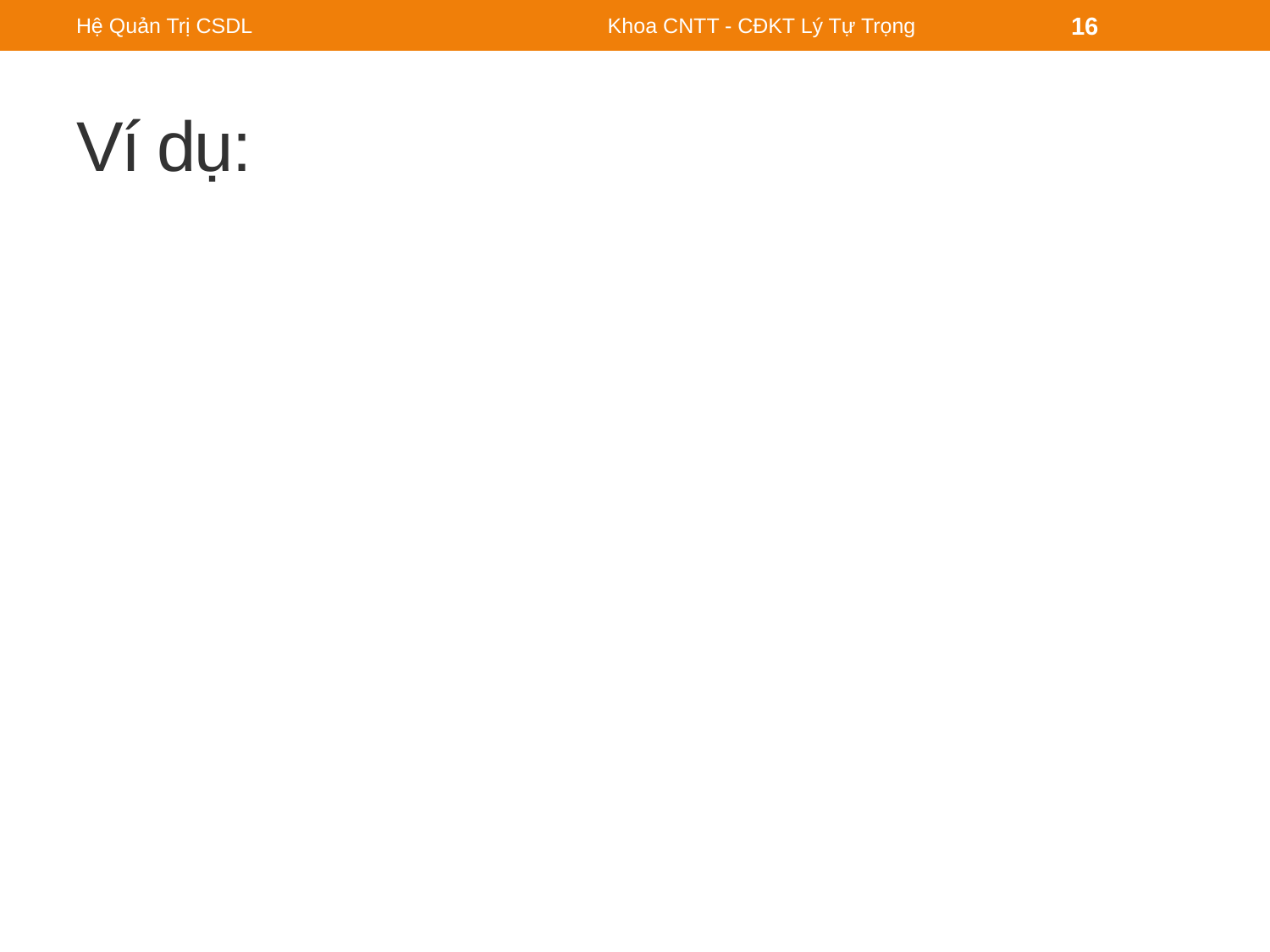

Hệ Quản Trị CSDL
Khoa CNTT - CĐKT Lý Tự Trọng
16
# Ví dụ: